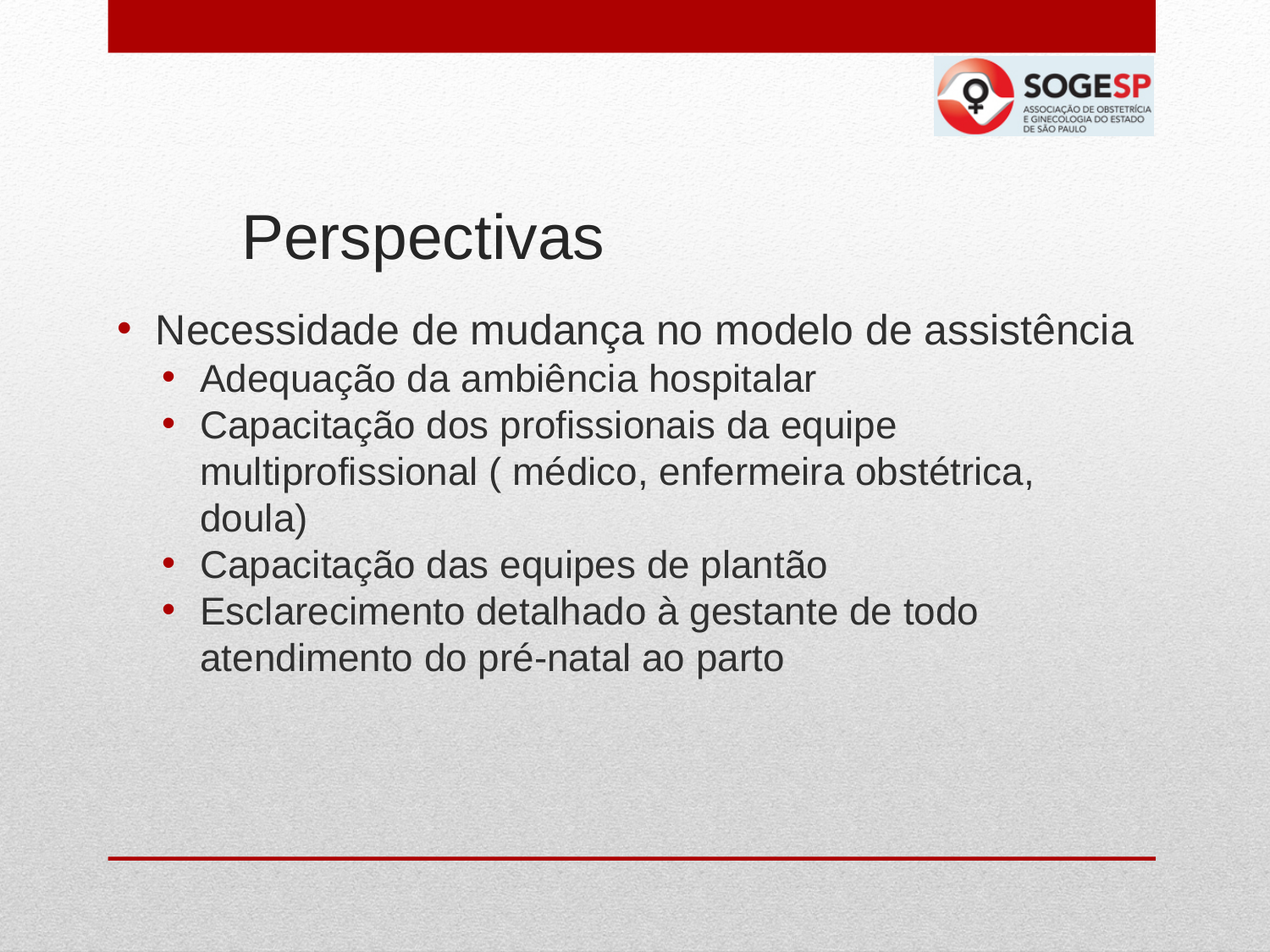

# Perspectivas
Necessidade de mudança no modelo de assistência
Adequação da ambiência hospitalar
Capacitação dos profissionais da equipe multiprofissional ( médico, enfermeira obstétrica, doula)
Capacitação das equipes de plantão
Esclarecimento detalhado à gestante de todo atendimento do pré-natal ao parto